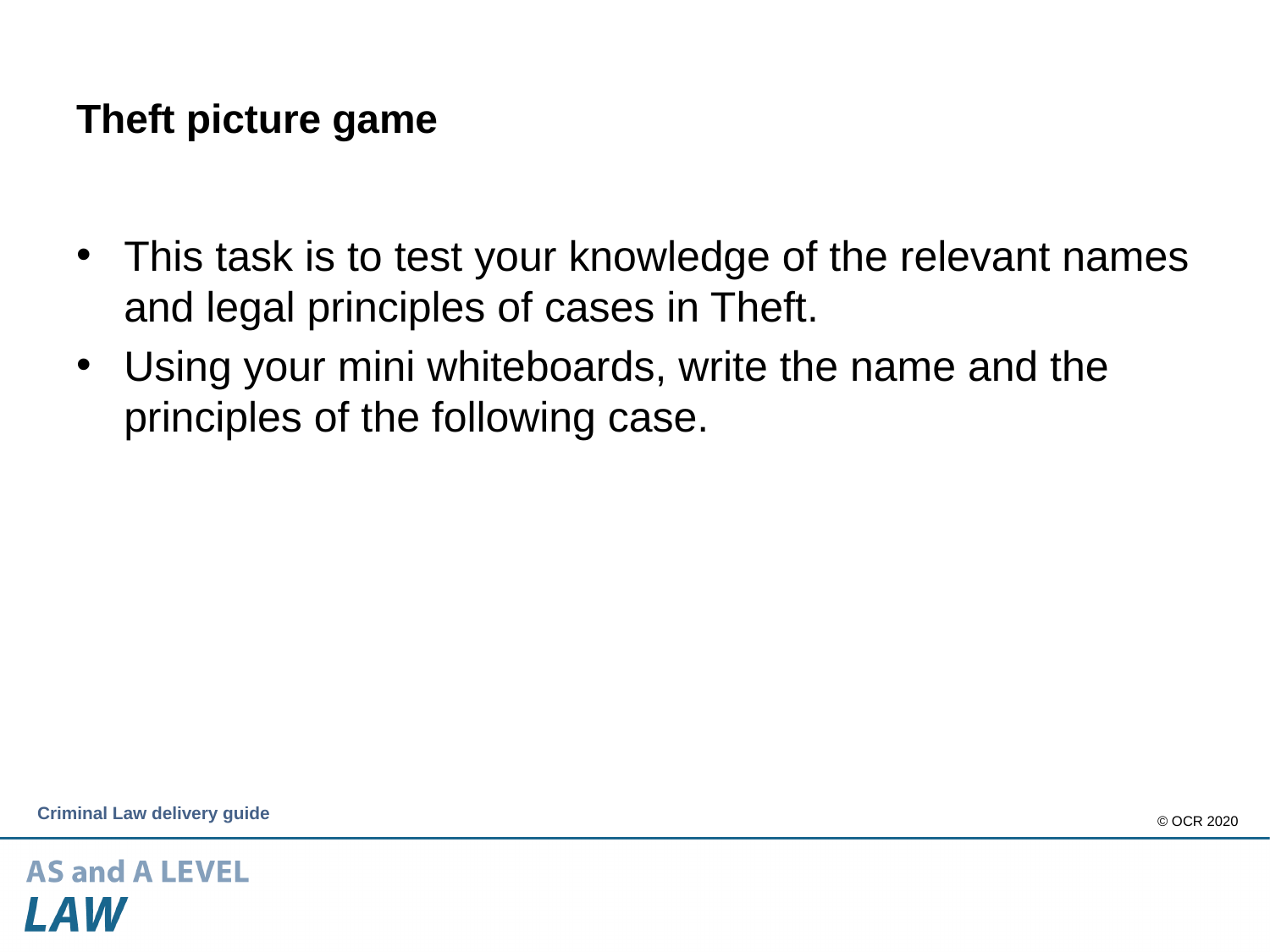

# Burglary picture game Theft picture game picture game
This task is to test your knowledge of the relevant names and legal principles of cases in Theft.
Using your mini whiteboards, write the name and the principles of the following case.